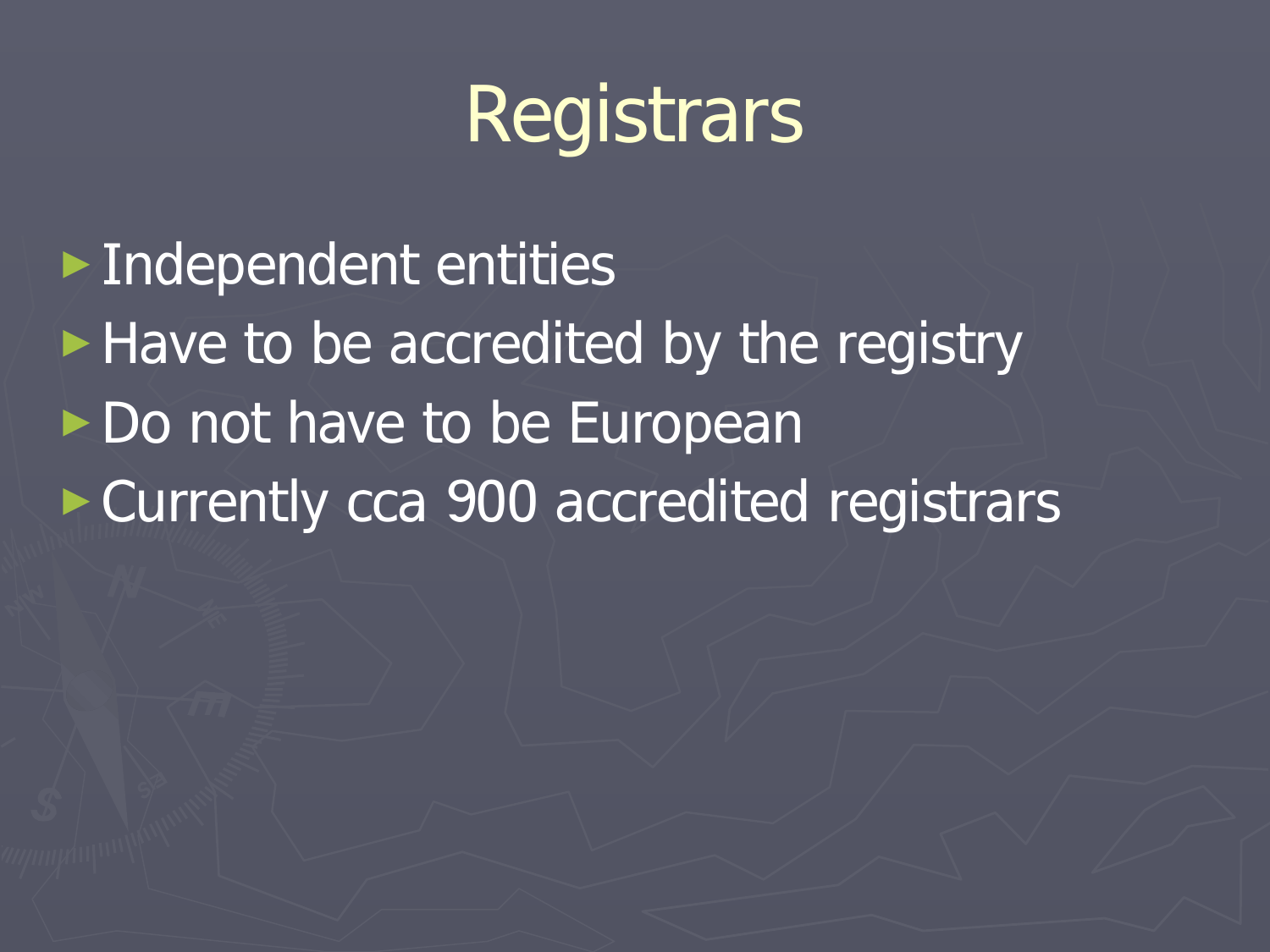

Registrars
Independent entities
Have to be accredited by the registry
Do not have to be European
Currently cca 900 accredited registrars